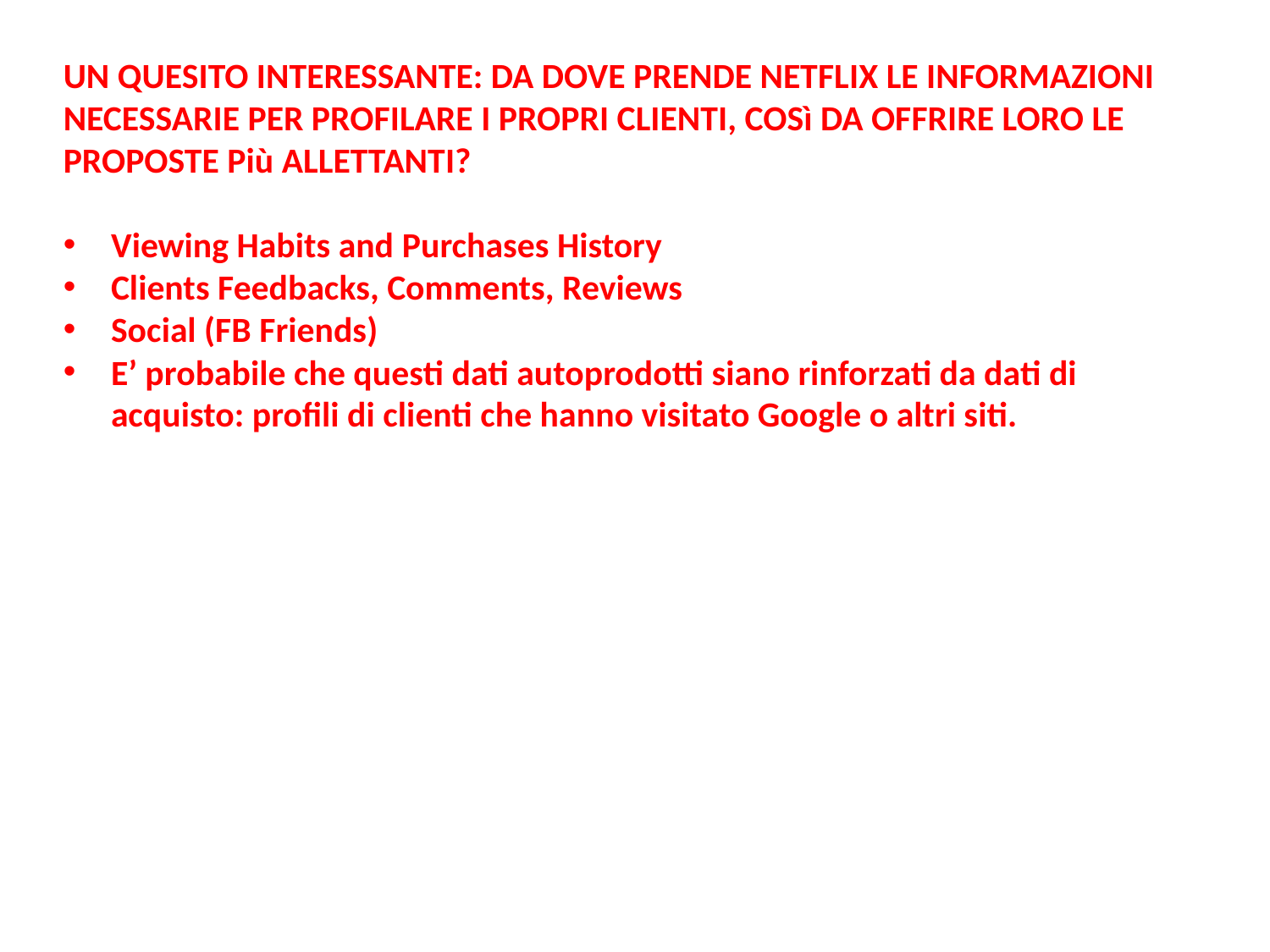

UN QUESITO INTERESSANTE: DA DOVE PRENDE NETFLIX LE INFORMAZIONI NECESSARIE PER PROFILARE I PROPRI CLIENTI, COSì DA OFFRIRE LORO LE PROPOSTE Più ALLETTANTI?

Viewing Habits and Purchases History
Clients Feedbacks, Comments, Reviews
Social (FB Friends)
E’ probabile che questi dati autoprodotti siano rinforzati da dati di acquisto: profili di clienti che hanno visitato Google o altri siti.